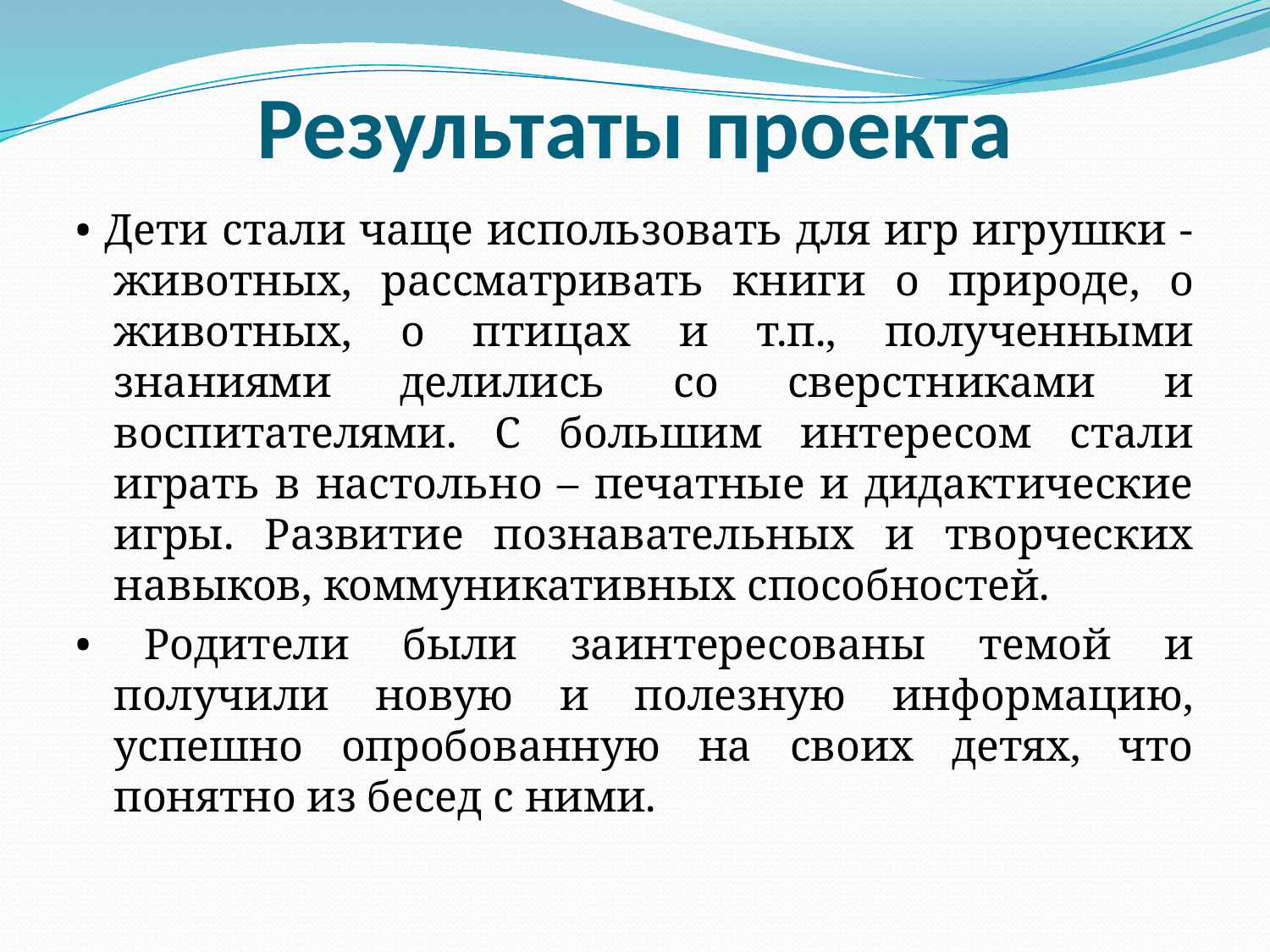

# Результаты проекта
• Дети стали чаще использовать для игр игрушки - животных, рассматривать книги о природе, о животных, о птицах и т.п., полученными знаниями делились со сверстниками и воспитателями. С большим интересом стали играть в настольно – печатные и дидактические игры. Развитие познавательных и творческих навыков, коммуникативных способностей.
• Родители были заинтересованы темой и получили новую и полезную информацию, успешно опробованную на своих детях, что понятно из бесед с ними.